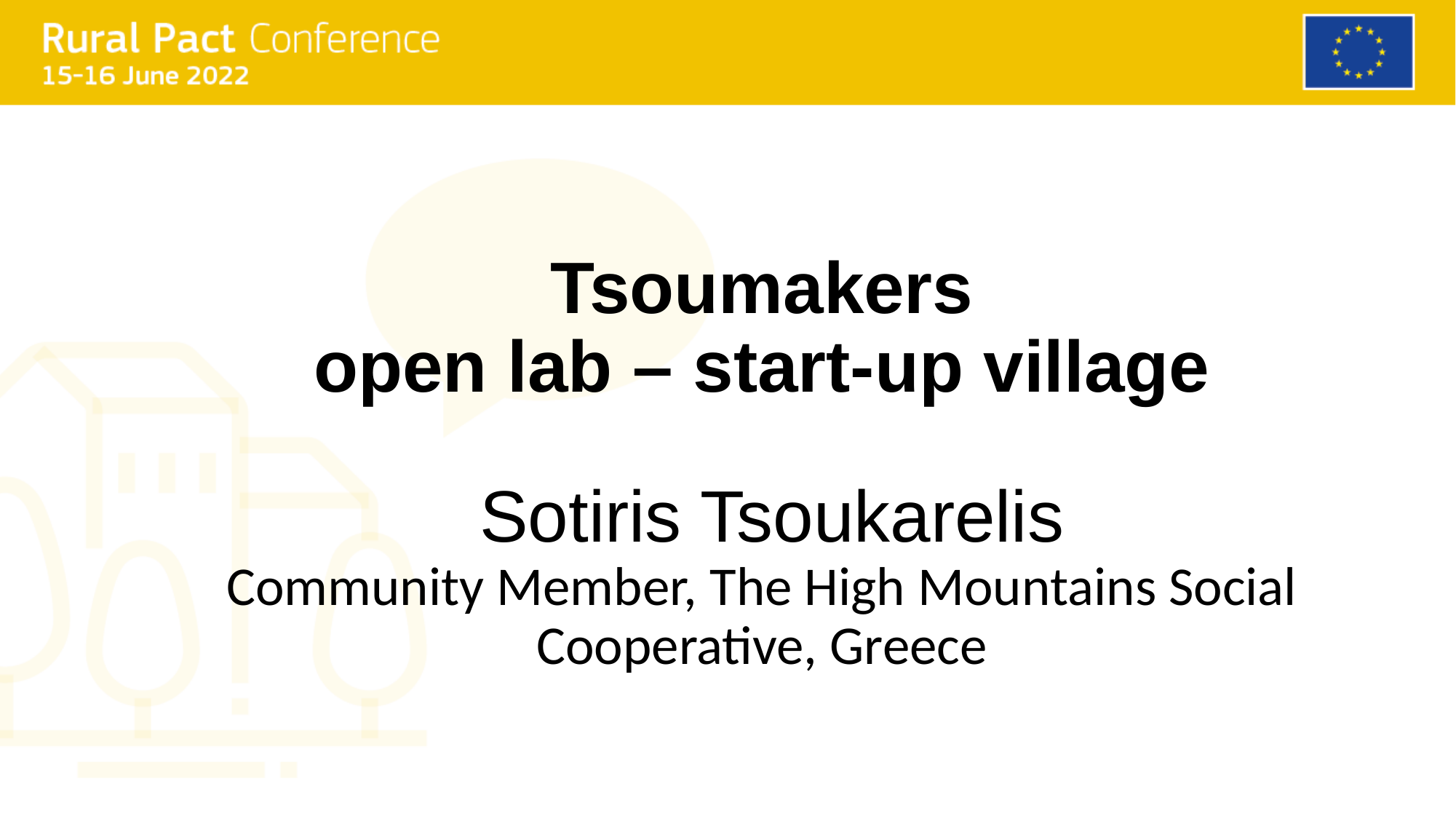

Tsoumakers
open lab – start-up village

 Sotiris Tsoukarelis
Community Member, The High Mountains Social Cooperative, Greece